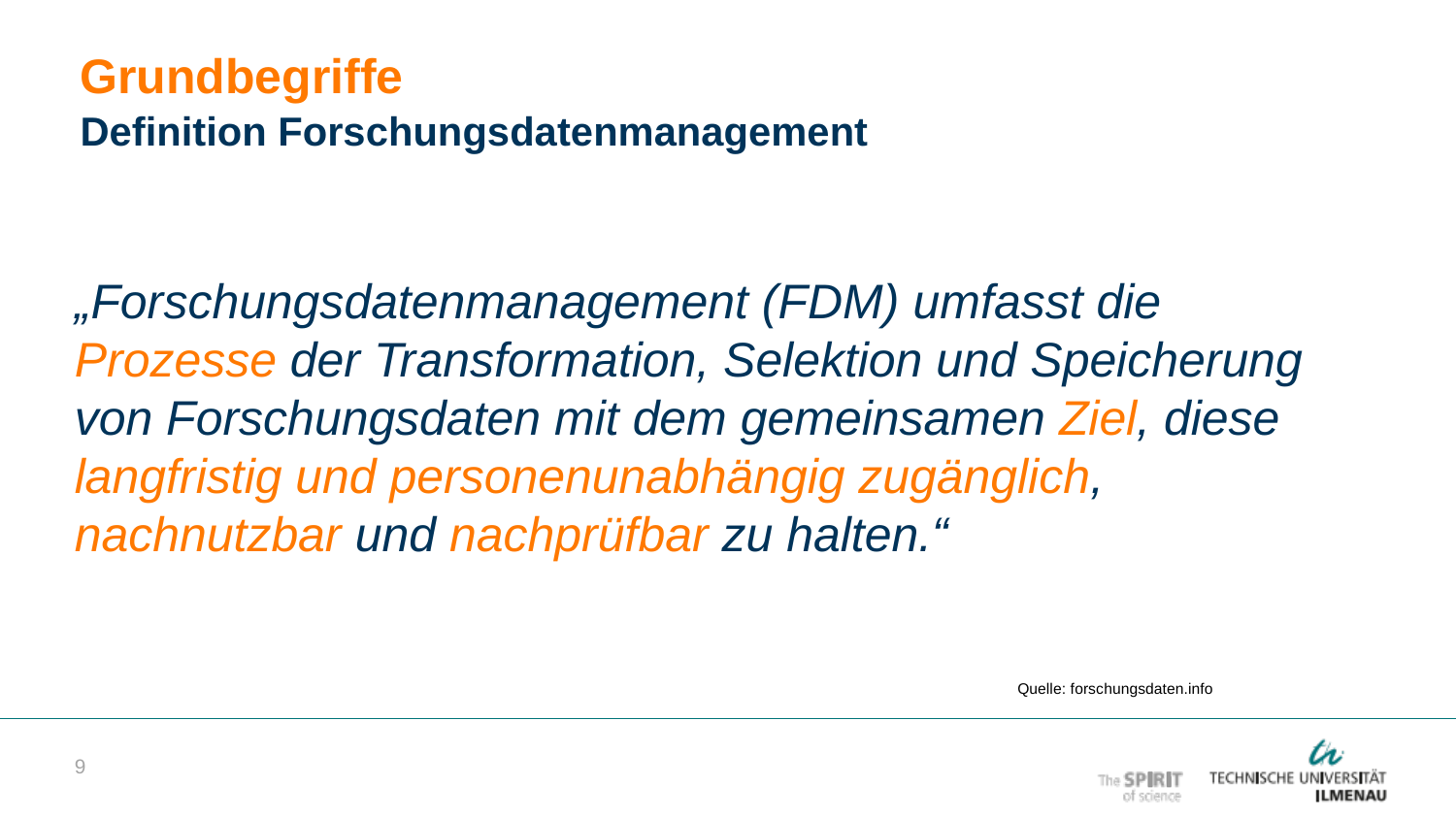

# Grundbegriffe
Definition Forschungsdatenmanagement
„Forschungsdatenmanagement (FDM) umfasst die Prozesse der Transformation, Selektion und Speicherung von Forschungsdaten mit dem gemeinsamen Ziel, diese langfristig und personenunabhängig zugänglich, nachnutzbar und nachprüfbar zu halten.“

Quelle: forschungsdaten.info
9